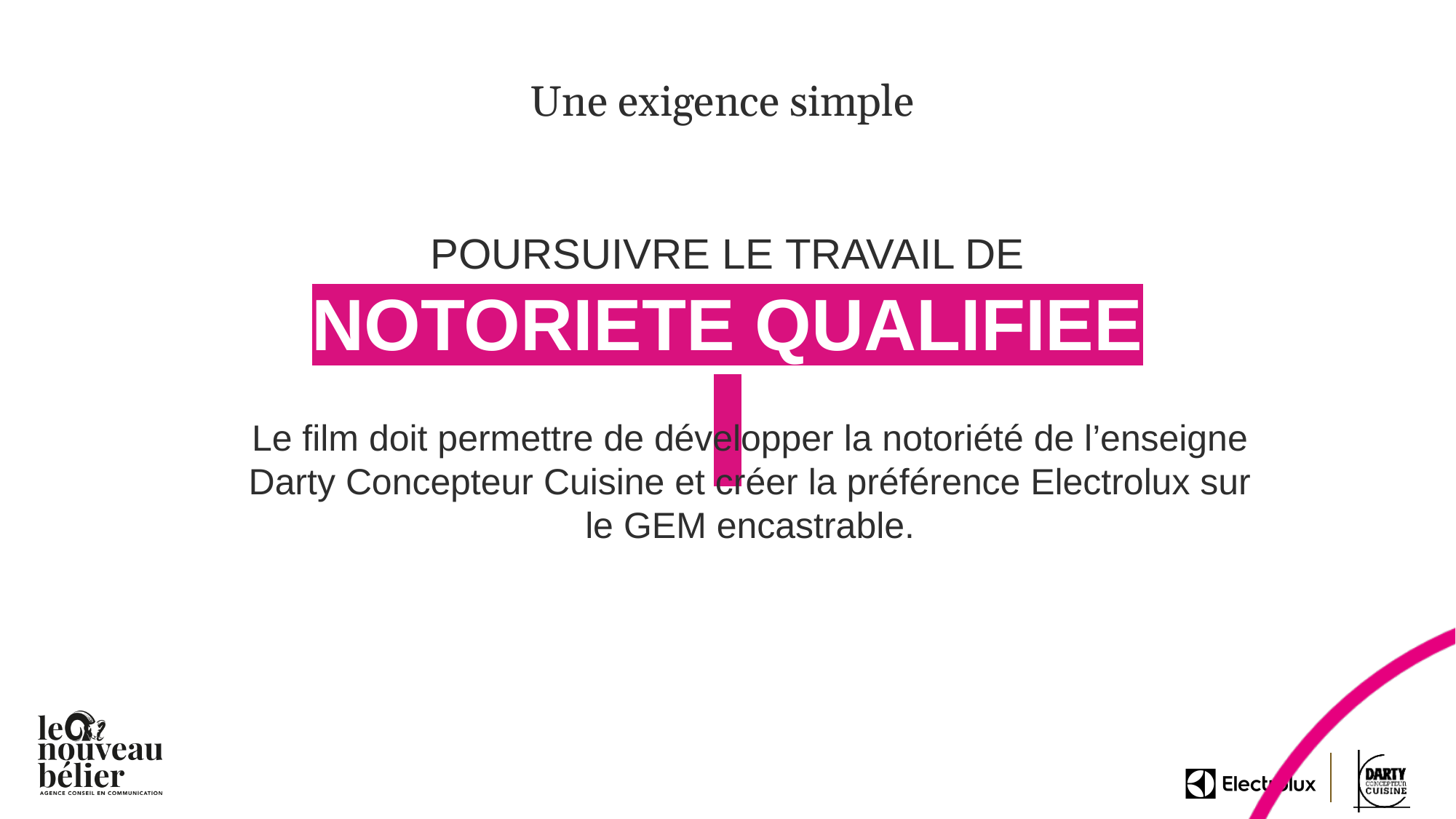

Une exigence simple

POURSUIVRE LE TRAVAIL DE NOTORIETE QUALIFIEE

Le film doit permettre de développer la notoriété de l’enseigne Darty Concepteur Cuisine et créer la préférence Electrolux sur le GEM encastrable.